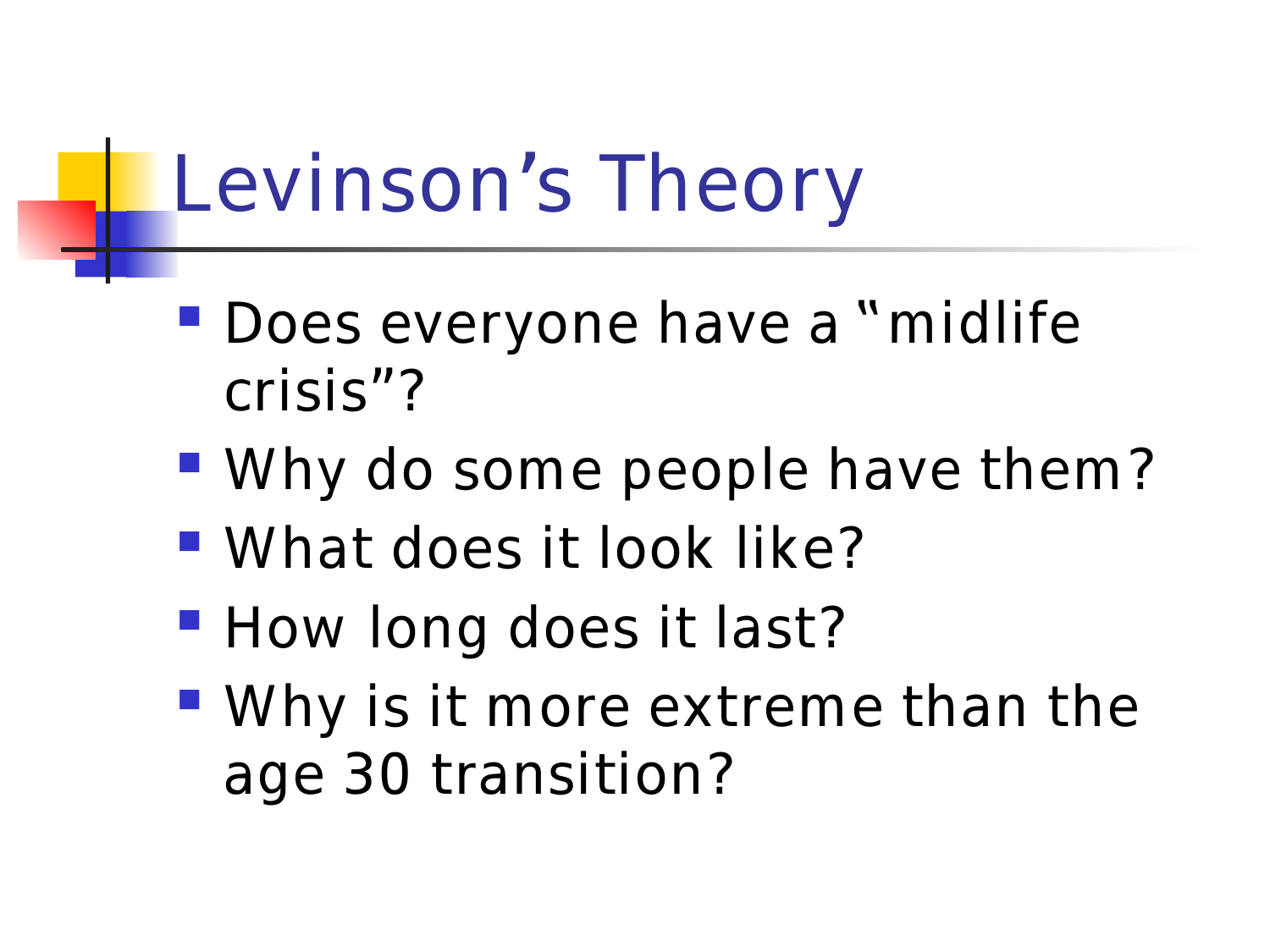

# Levinson’s Theory
Does everyone have a “midlife crisis”?
Why do some people have them?
What does it look like?
How long does it last?
Why is it more extreme than the age 30 transition?